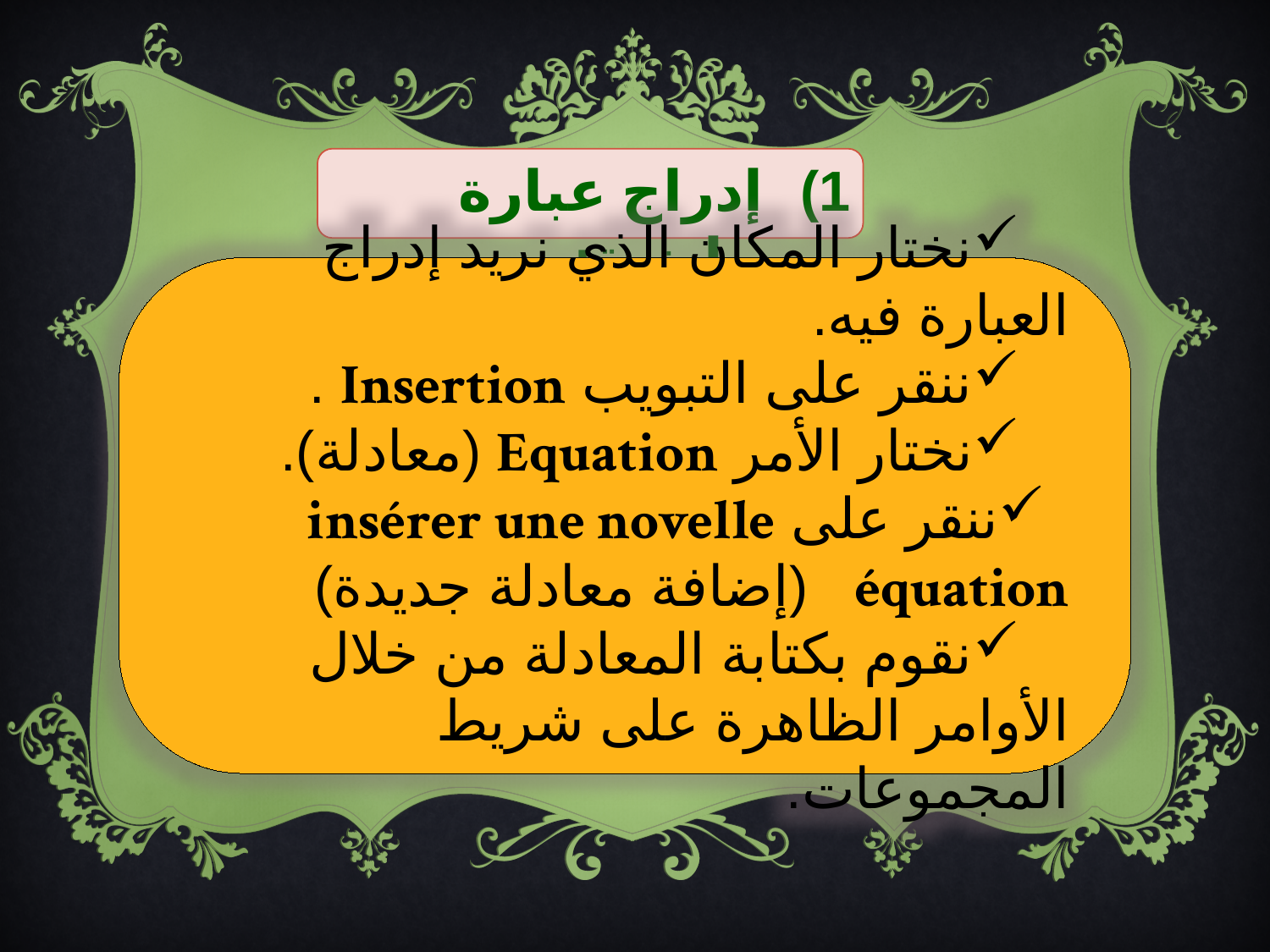

إدراج عبارة رياضية:
نختار المكان الذي نريد إدراج العبارة فيه.
ننقر على التبويب Insertion .
نختار الأمر Equation (معادلة).
ننقر على insérer une novelle équation   (إضافة معادلة جديدة)
نقوم بكتابة المعادلة من خلال الأوامر الظاهرة على شريط المجموعات.